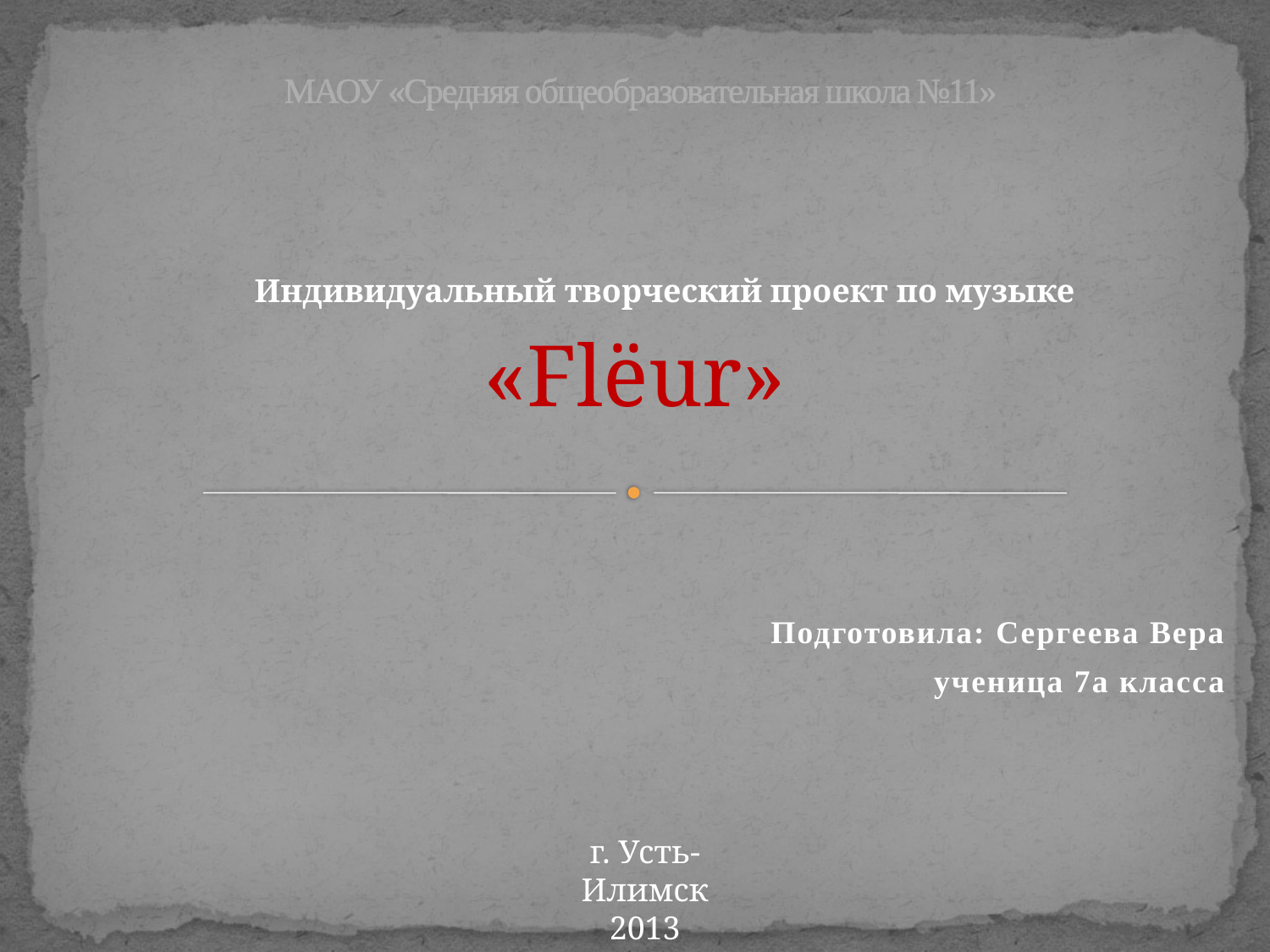

# МАОУ «Средняя общеобразовательная школа №11»
Индивидуальный творческий проект по музыке
«Flëur»

Подготовила: Сергеева Вера
ученица 7а класса
г. Усть-Илимск
2013